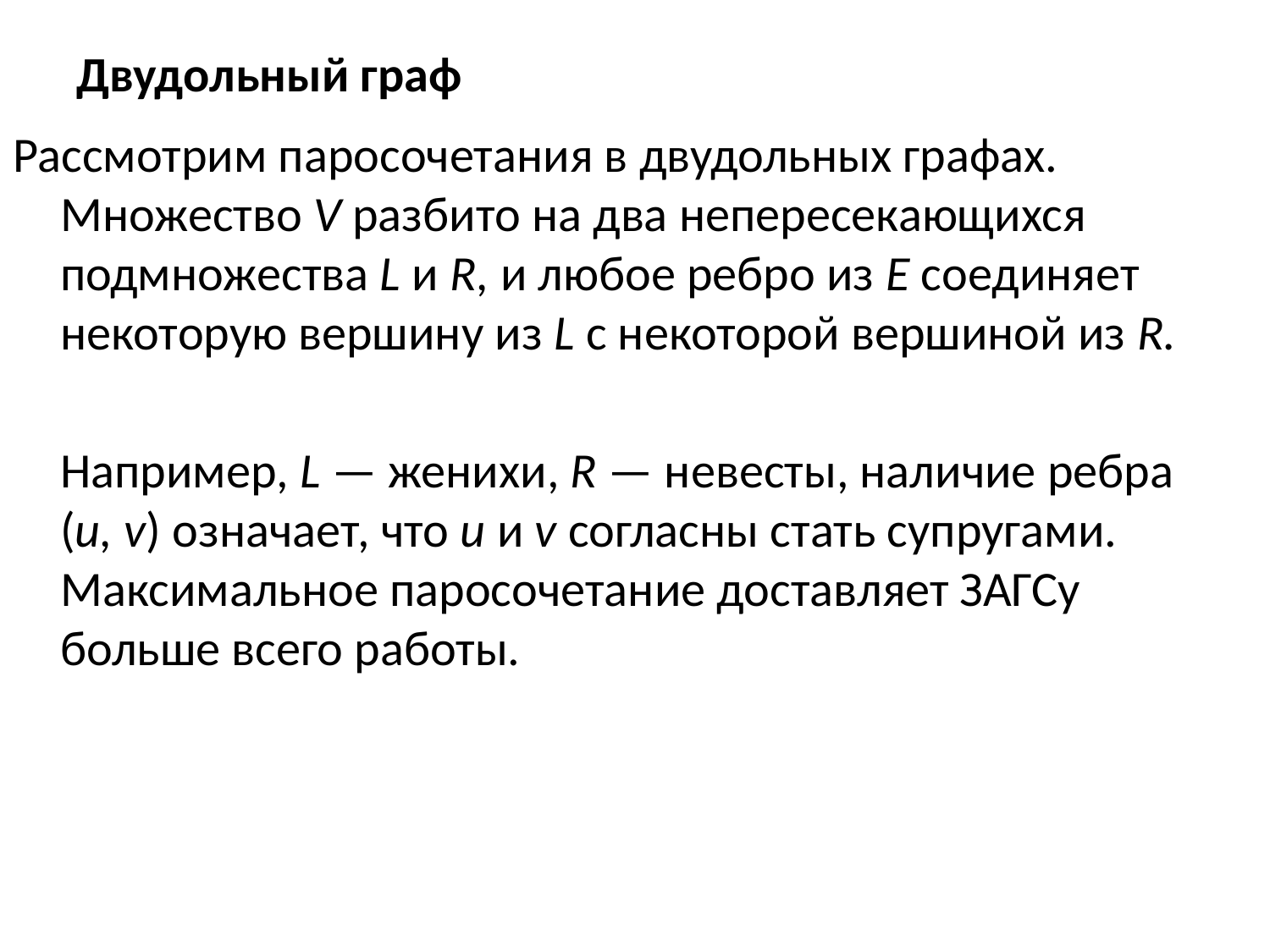

# Двудольный граф
Рассмотрим паросочетания в двудольных графах. Множество V разбито на два непересекающихся подмножества L и R, и любое ребро из Е соединяет некоторую вершину из L с некоторой вершиной из R.

	Например, L — женихи, R — невесты, наличие ребра (и, v) означает, что и и v согласны стать супругами. Максимальное паросочетание доставляет ЗАГСу больше всего работы.